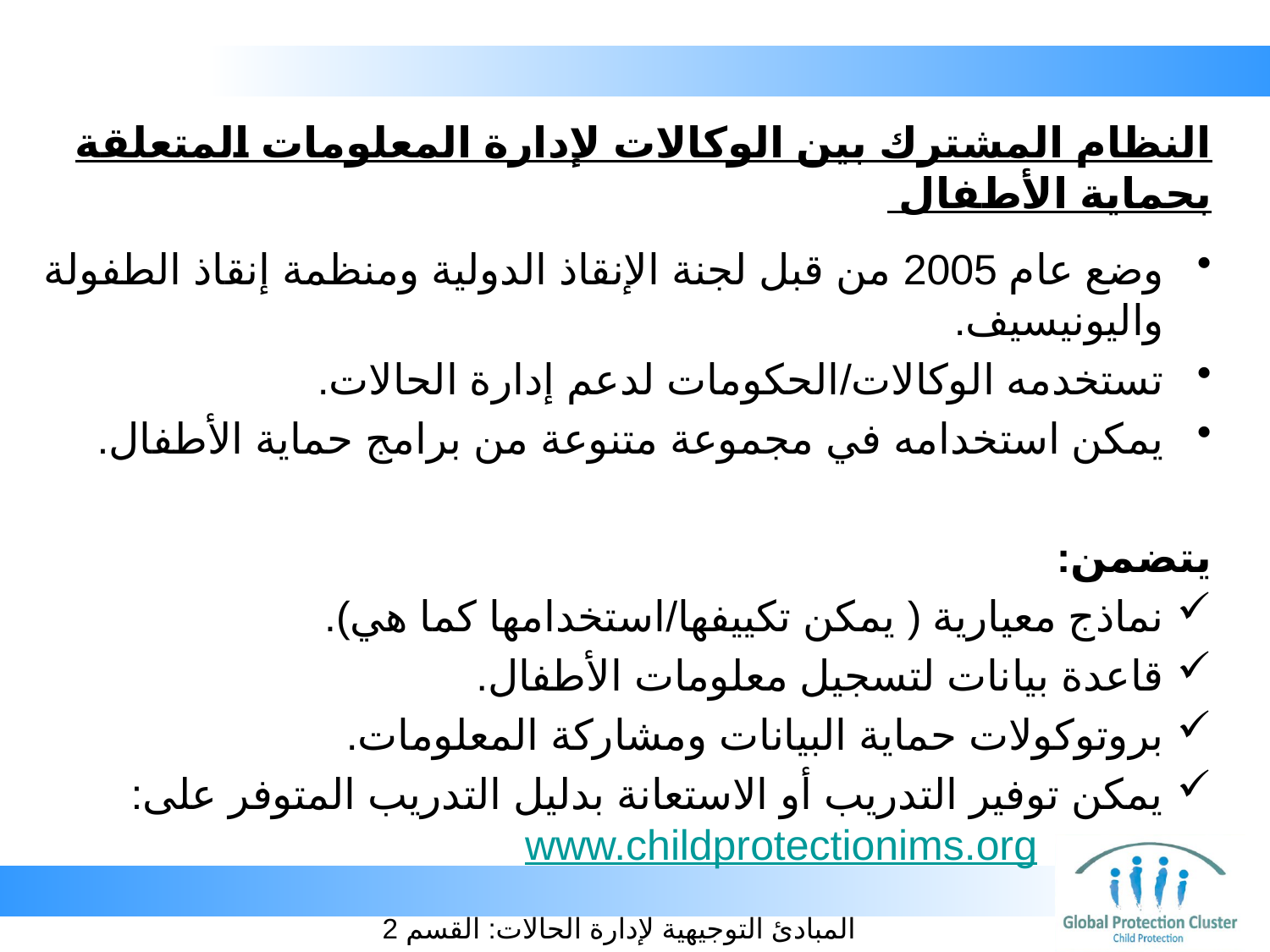

# النظام المشترك بين الوكالات لإدارة المعلومات المتعلقة بحماية الأطفال
وضع عام 2005 من قبل لجنة الإنقاذ الدولية ومنظمة إنقاذ الطفولة واليونيسيف.
تستخدمه الوكالات/الحكومات لدعم إدارة الحالات.
يمكن استخدامه في مجموعة متنوعة من برامج حماية الأطفال.

يتضمن:
نماذج معيارية ( يمكن تكييفها/استخدامها كما هي).
قاعدة بيانات لتسجيل معلومات الأطفال.
بروتوكولات حماية البيانات ومشاركة المعلومات.
يمكن توفير التدريب أو الاستعانة بدليل التدريب المتوفر على: 		www.childprotectionims.org
المبادئ التوجيهية لإدارة الحالات: القسم 2